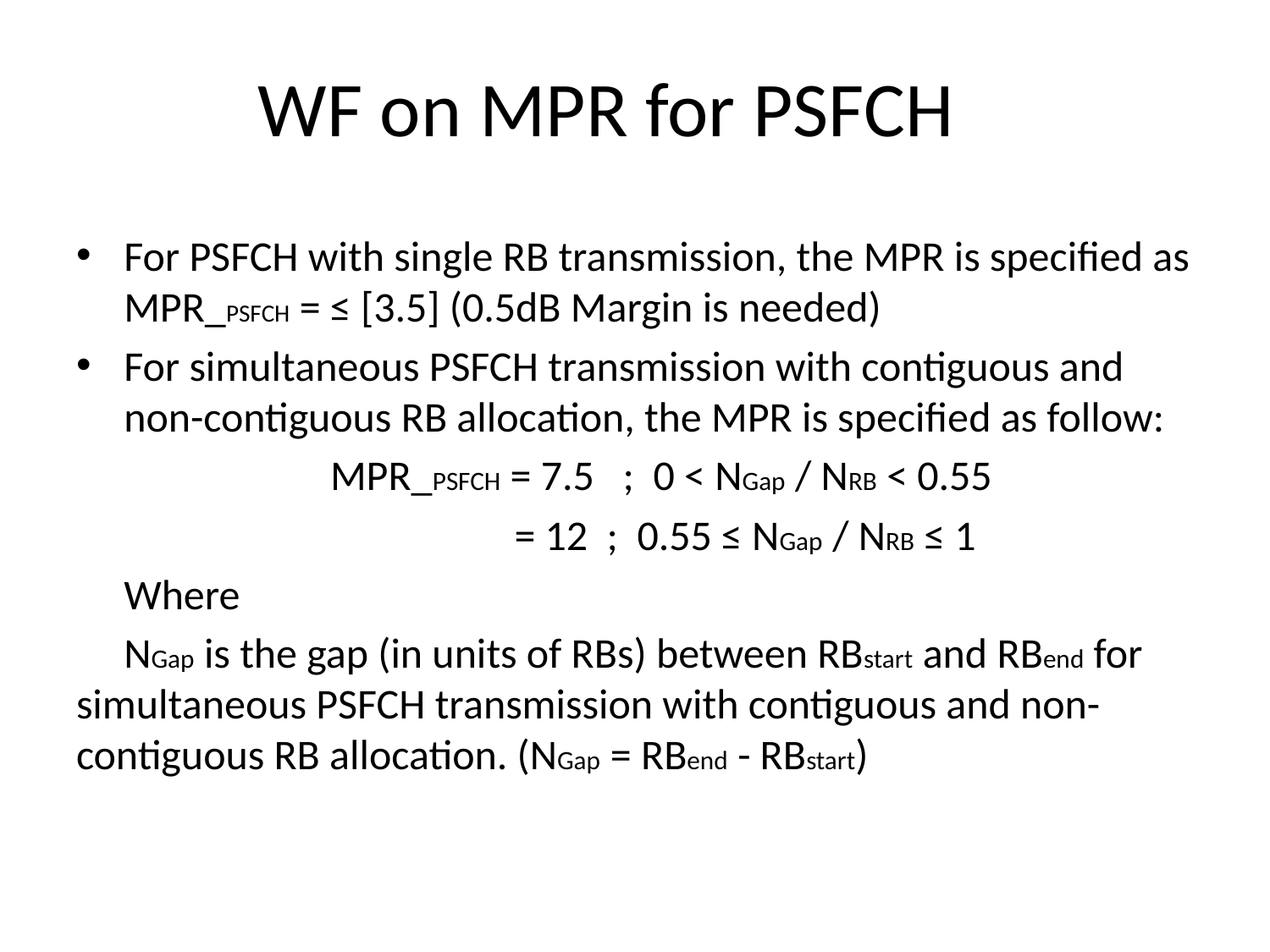

# WF on MPR for PSFCH
For PSFCH with single RB transmission, the MPR is specified as MPR_PSFCH = ≤ [3.5] (0.5dB Margin is needed)
For simultaneous PSFCH transmission with contiguous and non-contiguous RB allocation, the MPR is specified as follow:
		MPR_PSFCH = 7.5   ;  0 < NGap / NRB < 0.55
			      = 12  ;  0.55 ≤ NGap / NRB ≤ 1
     Where
     NGap is the gap (in units of RBs) between RBstart and RBend for simultaneous PSFCH transmission with contiguous and non-contiguous RB allocation. (NGap = RBend - RBstart)